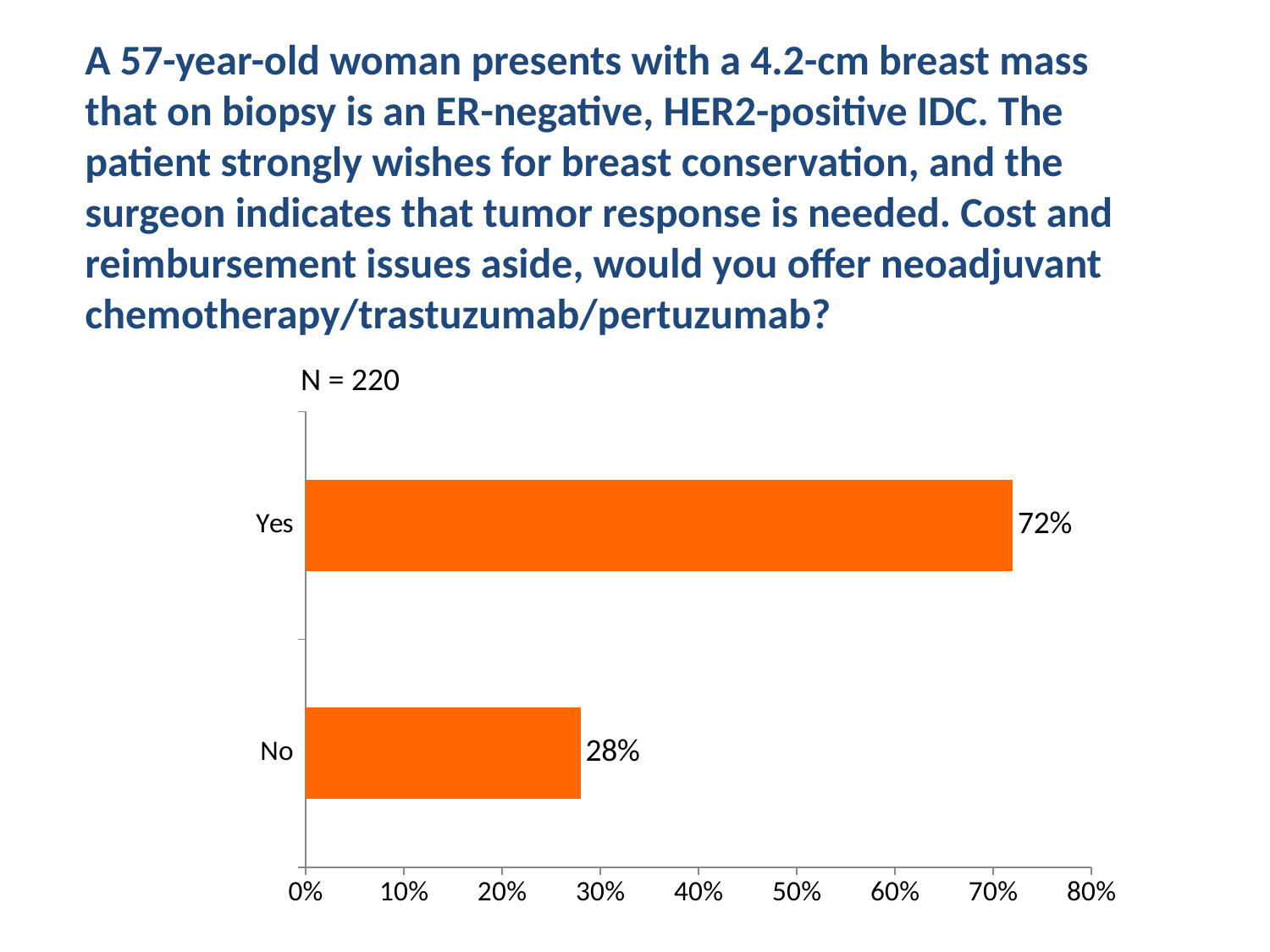

A 57-year-old woman presents with a 4.2-cm breast mass that on biopsy is an ER-negative, HER2-positive IDC. The patient strongly wishes for breast conservation, and the surgeon indicates that tumor response is needed. Cost and reimbursement issues aside, would you offer neoadjuvant chemotherapy/trastuzumab/pertuzumab?
N = 220

### Chart

| Category | Series 1 |
|---|---|
| No | 0.28 |
| Yes | 0.72 |